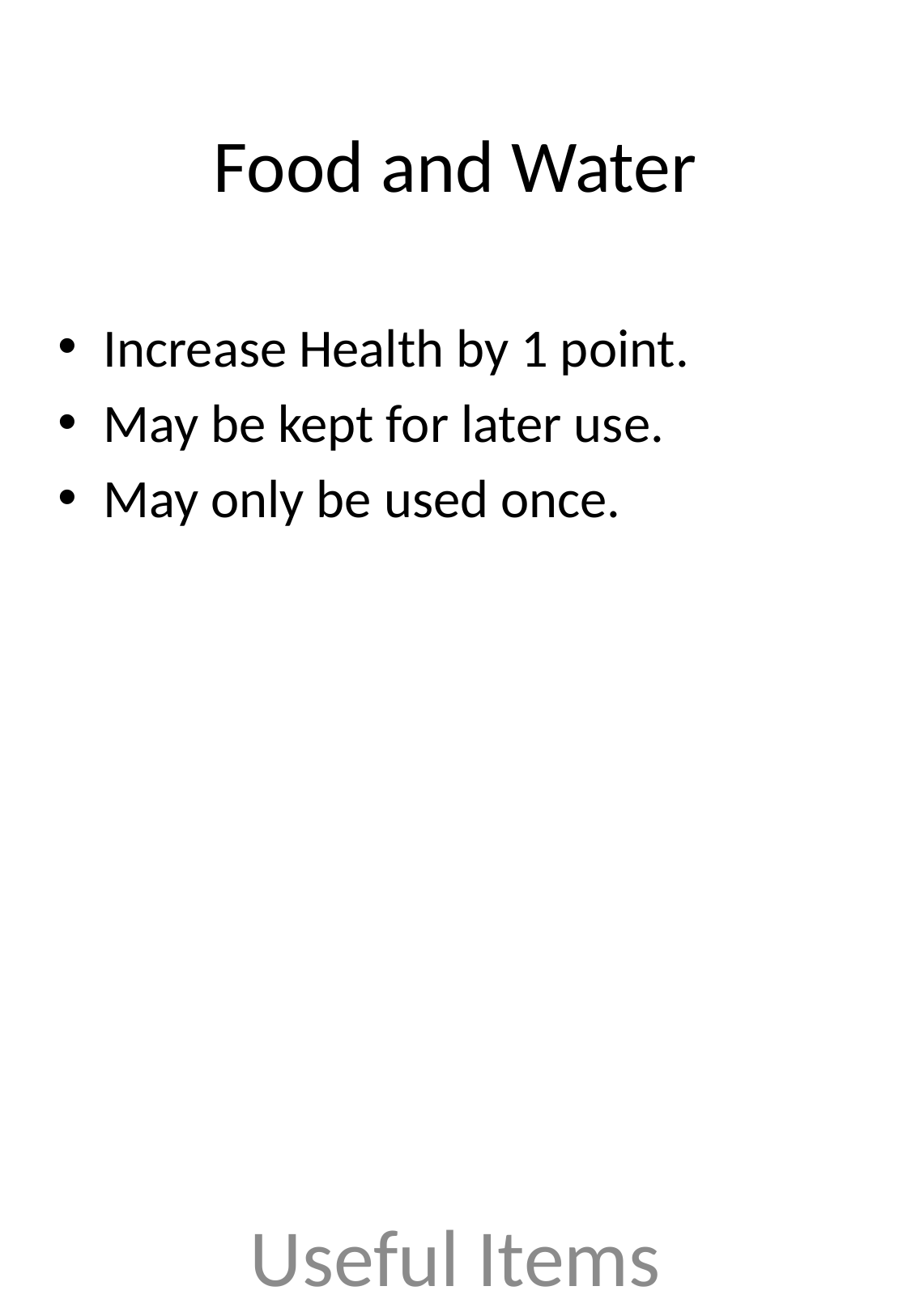

# Food and Water
Increase Health by 1 point.
May be kept for later use.
May only be used once.
Useful Items